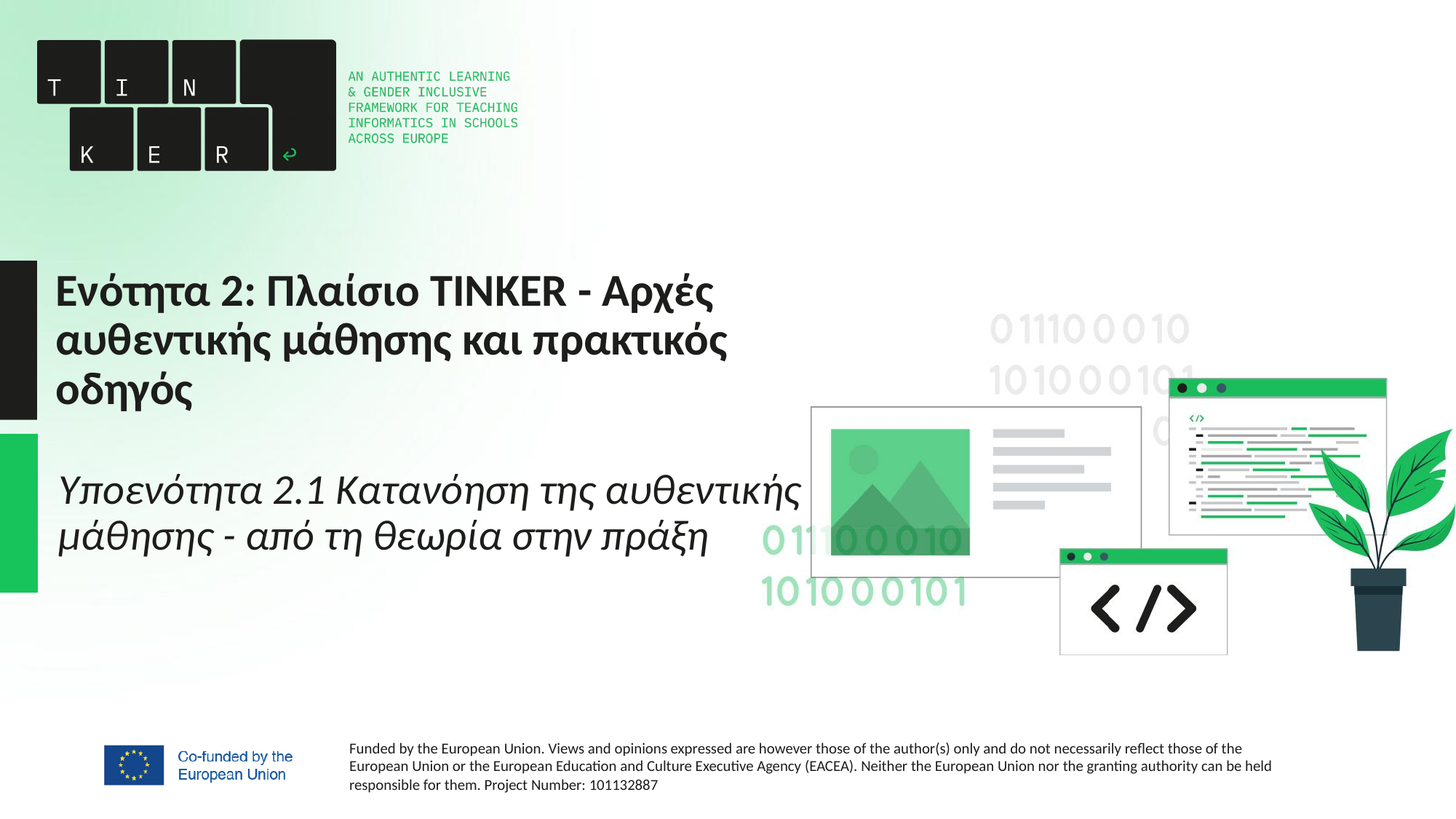

# Ενότητα 2: Πλαίσιο TINKER - Αρχές αυθεντικής μάθησης και πρακτικός οδηγός
Υποενότητα 2.1 Κατανόηση της αυθεντικής μάθησης - από τη θεωρία στην πράξη